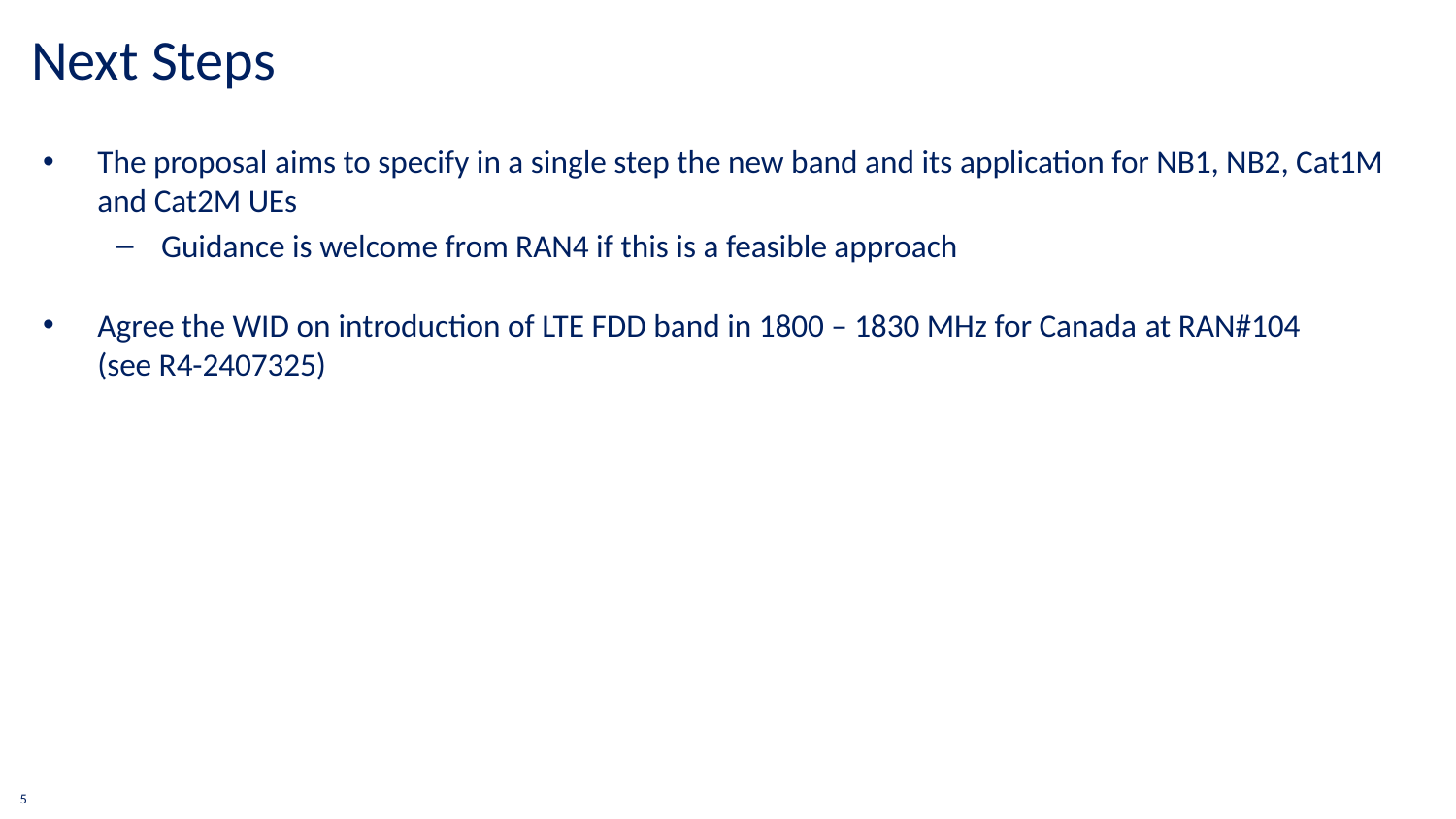

Next Steps
The proposal aims to specify in a single step the new band and its application for NB1, NB2, Cat1M and Cat2M UEs
Guidance is welcome from RAN4 if this is a feasible approach

Agree the WID on introduction of LTE FDD band in 1800 – 1830 MHz for Canada at RAN#104
(see R4-2407325)